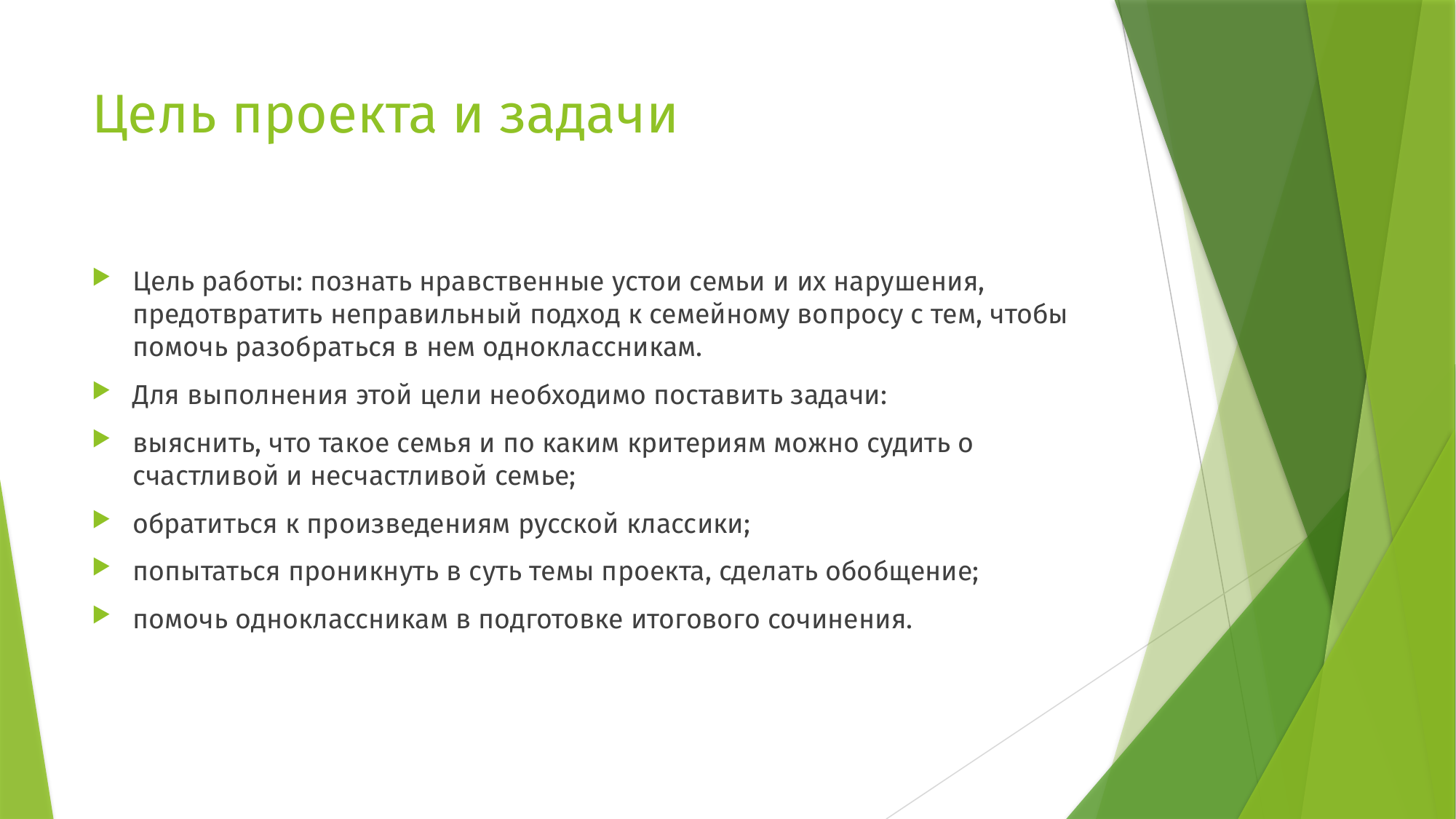

# Цель проекта и задачи
Цель работы: познать нравственные устои семьи и их нарушения, предотвратить неправильный подход к семейному вопросу с тем, чтобы помочь разобраться в нем одноклассникам.
Для выполнения этой цели необходимо поставить задачи:
выяснить, что такое семья и по каким критериям можно судить о счастливой и несчастливой семье;
обратиться к произведениям русской классики;
попытаться проникнуть в суть темы проекта, сделать обобщение;
помочь одноклассникам в подготовке итогового сочинения.